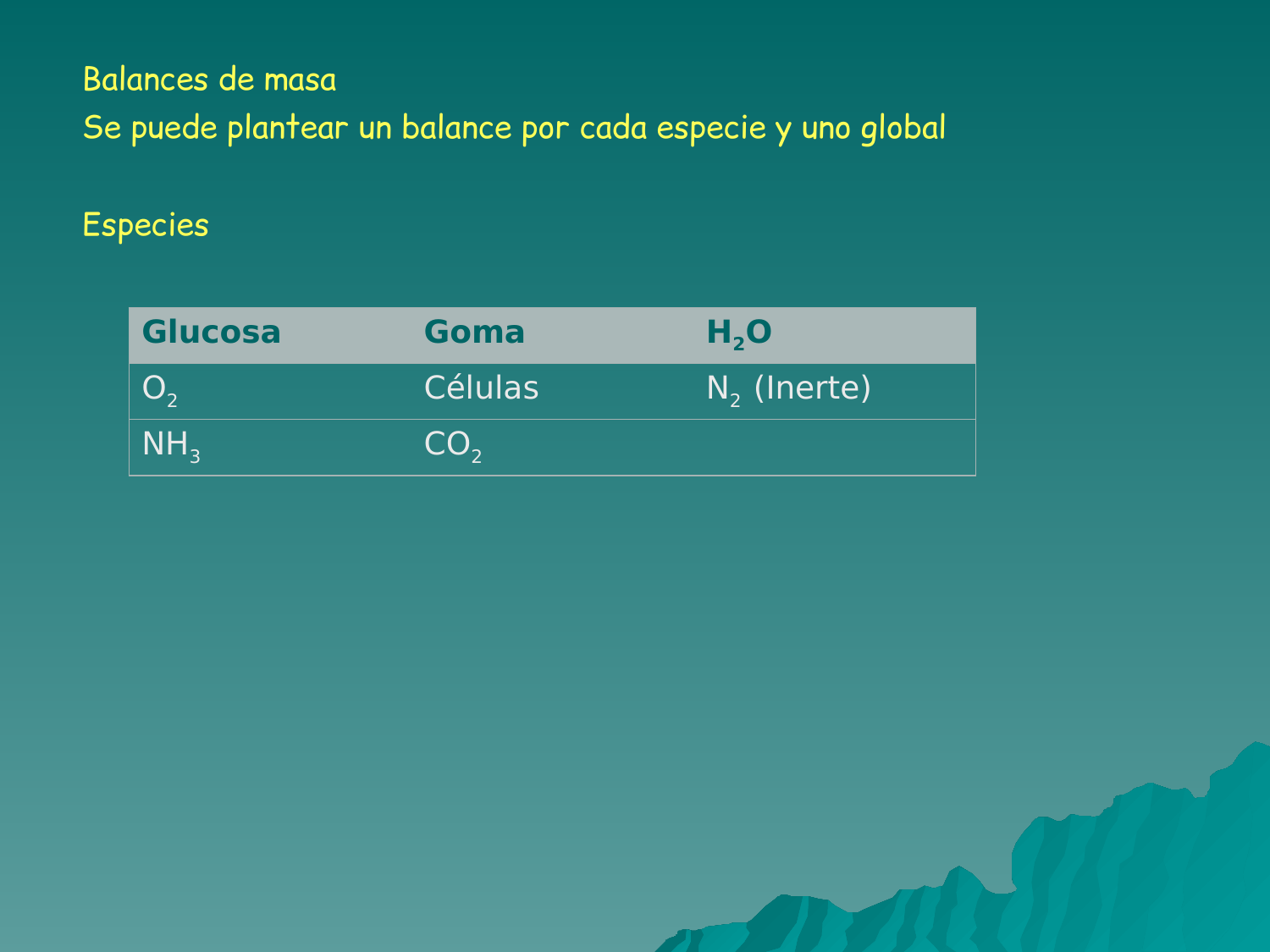

Balances de masa
Se puede plantear un balance por cada especie y uno global

Especies

| Glucosa | Goma | H2O |
| --- | --- | --- |
| O2 | Células | N2 (Inerte) |
| NH3 | CO2 |  |